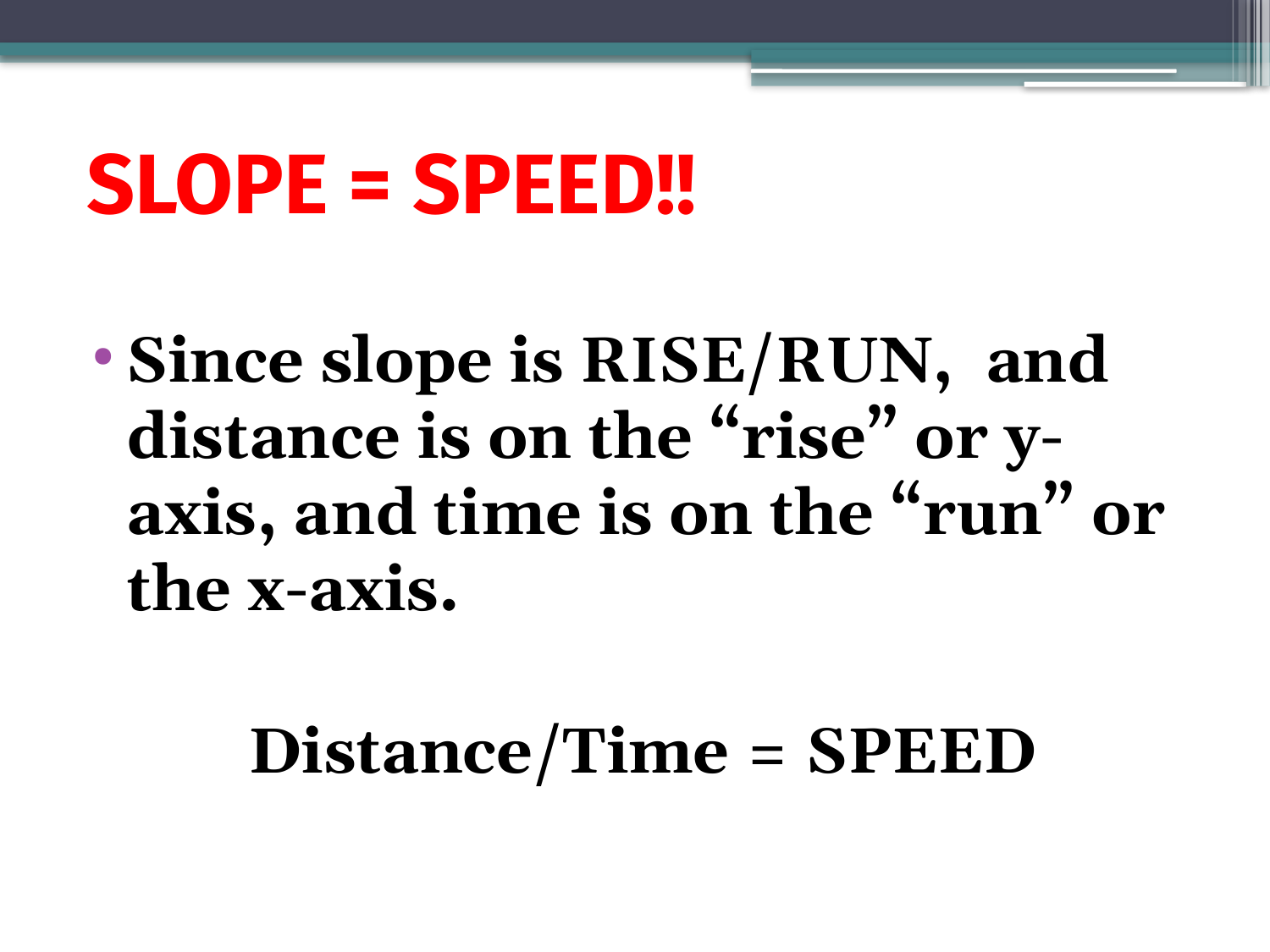

# SLOPE = SPEED!!
Since slope is RISE/RUN,  and distance is on the “rise” or y-axis, and time is on the “run” or the x-axis.

Distance/Time = SPEED